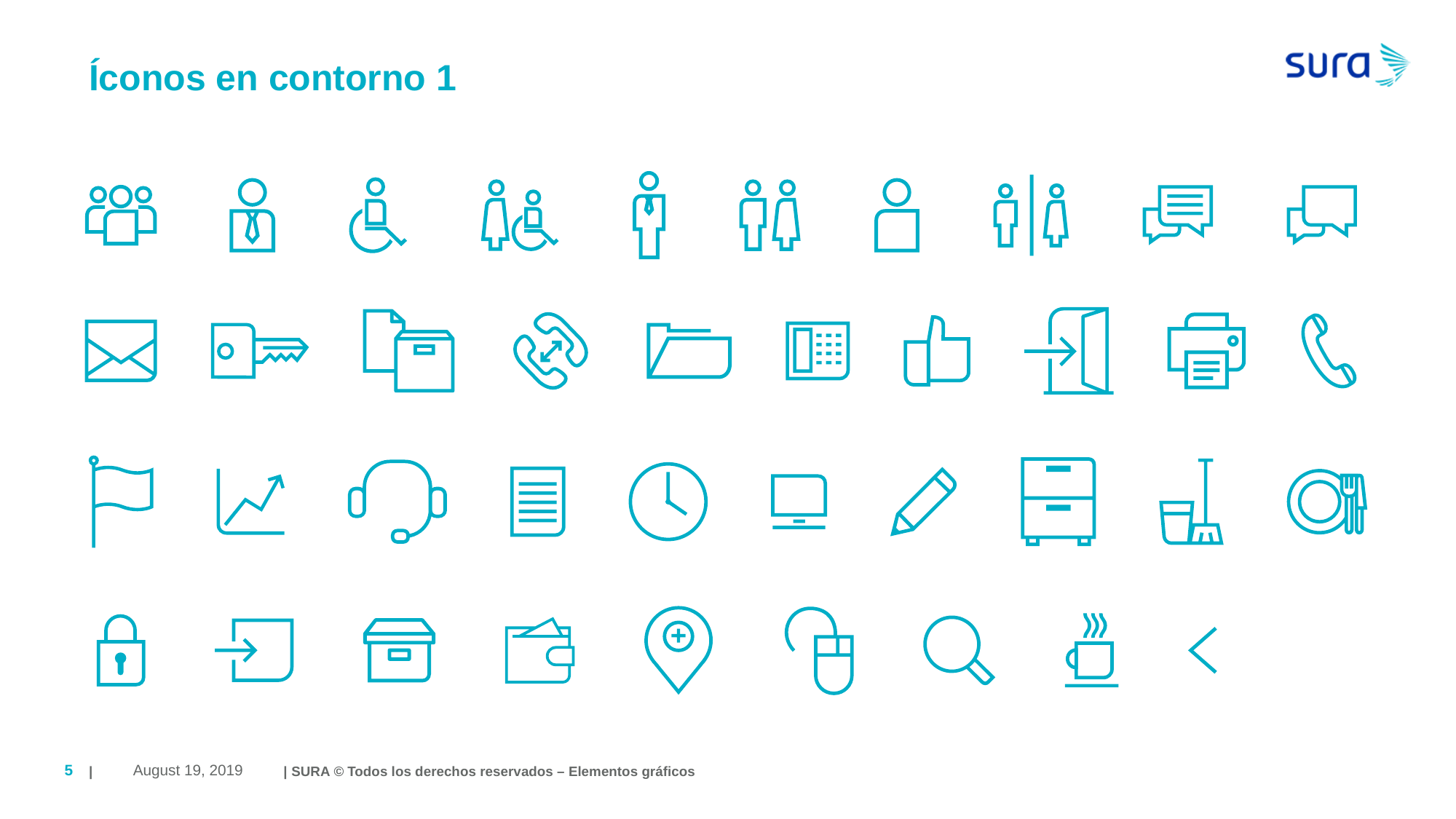

# Íconos en contorno 1

|                                                  | SURA © Todos los derechos reservados – Elementos gráficos
5
August 19, 2019